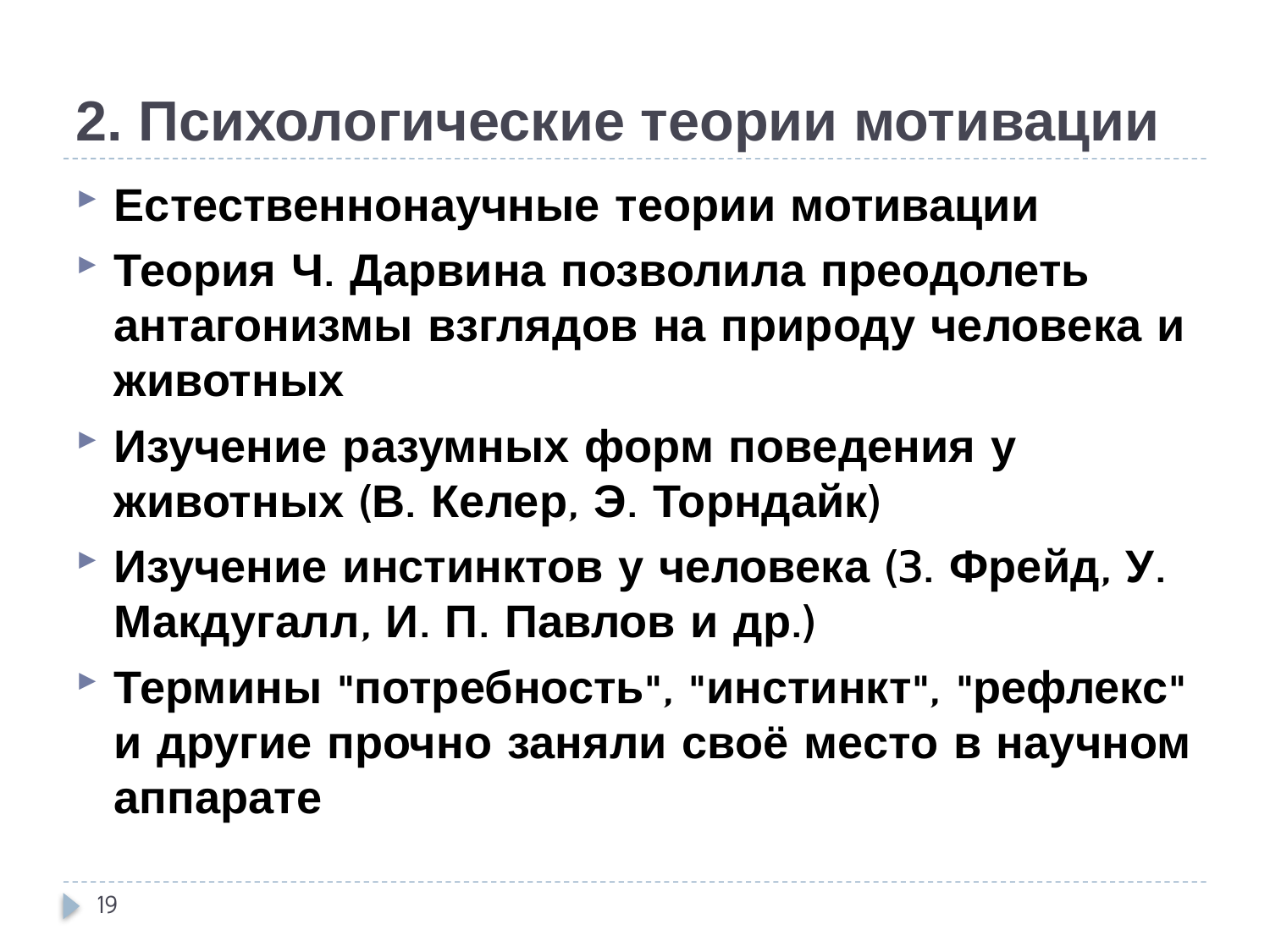

# 2. Психологические теории мотивации
Естественнонаучные теории мотивации
Теория Ч. Дарвина позволила преодолеть антагонизмы взглядов на природу человека и животных
Изучение разумных форм поведения у животных (В. Келер, Э. Торндайк)
Изучение инстинктов у человека (3. Фрейд, У. Макдугалл, И. П. Павлов и др.)
Термины "потребность", "инстинкт", "рефлекс" и другие прочно заняли своё место в научном аппарате
19